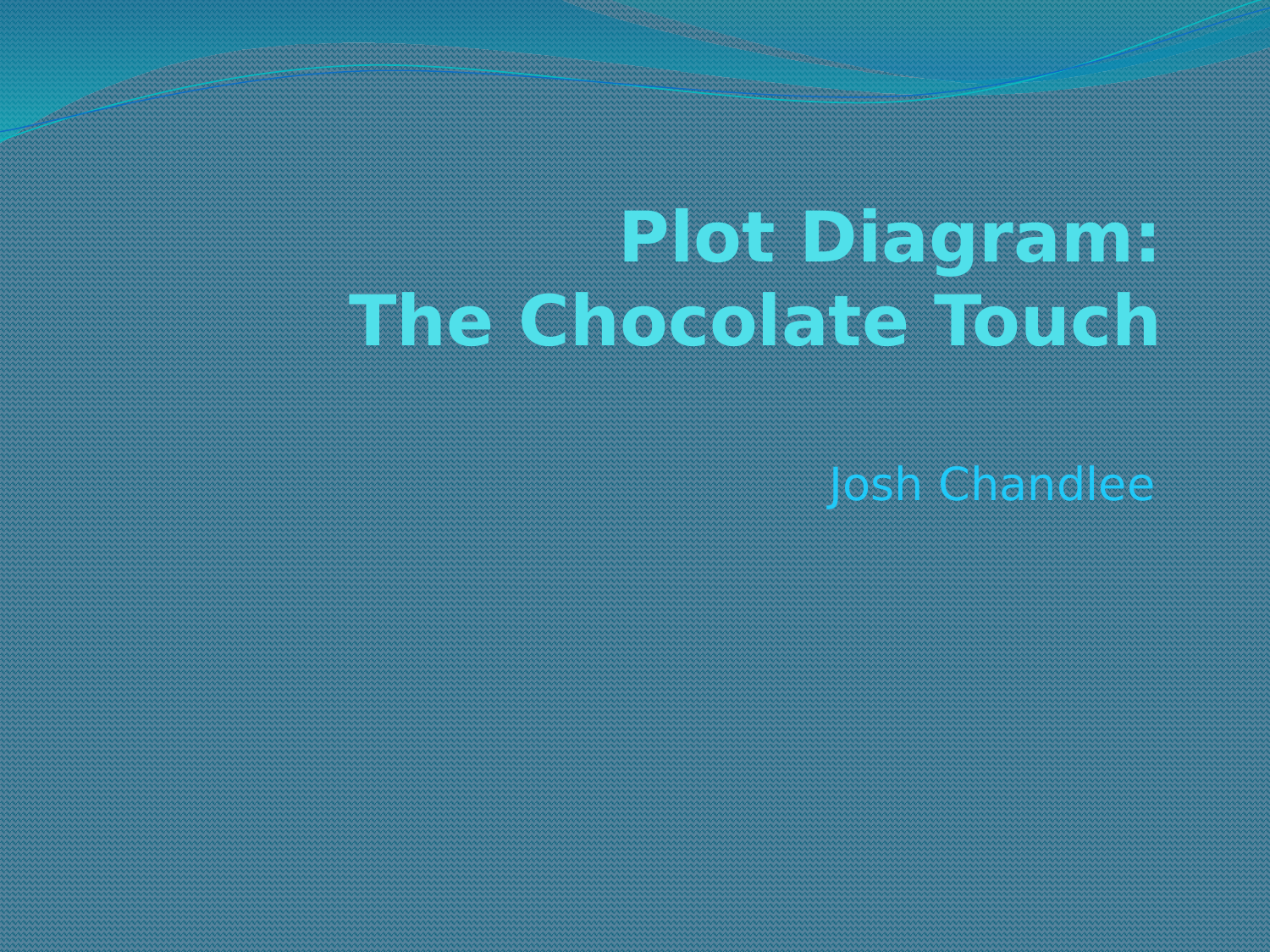

# Plot Diagram: The Chocolate Touch
Josh Chandlee